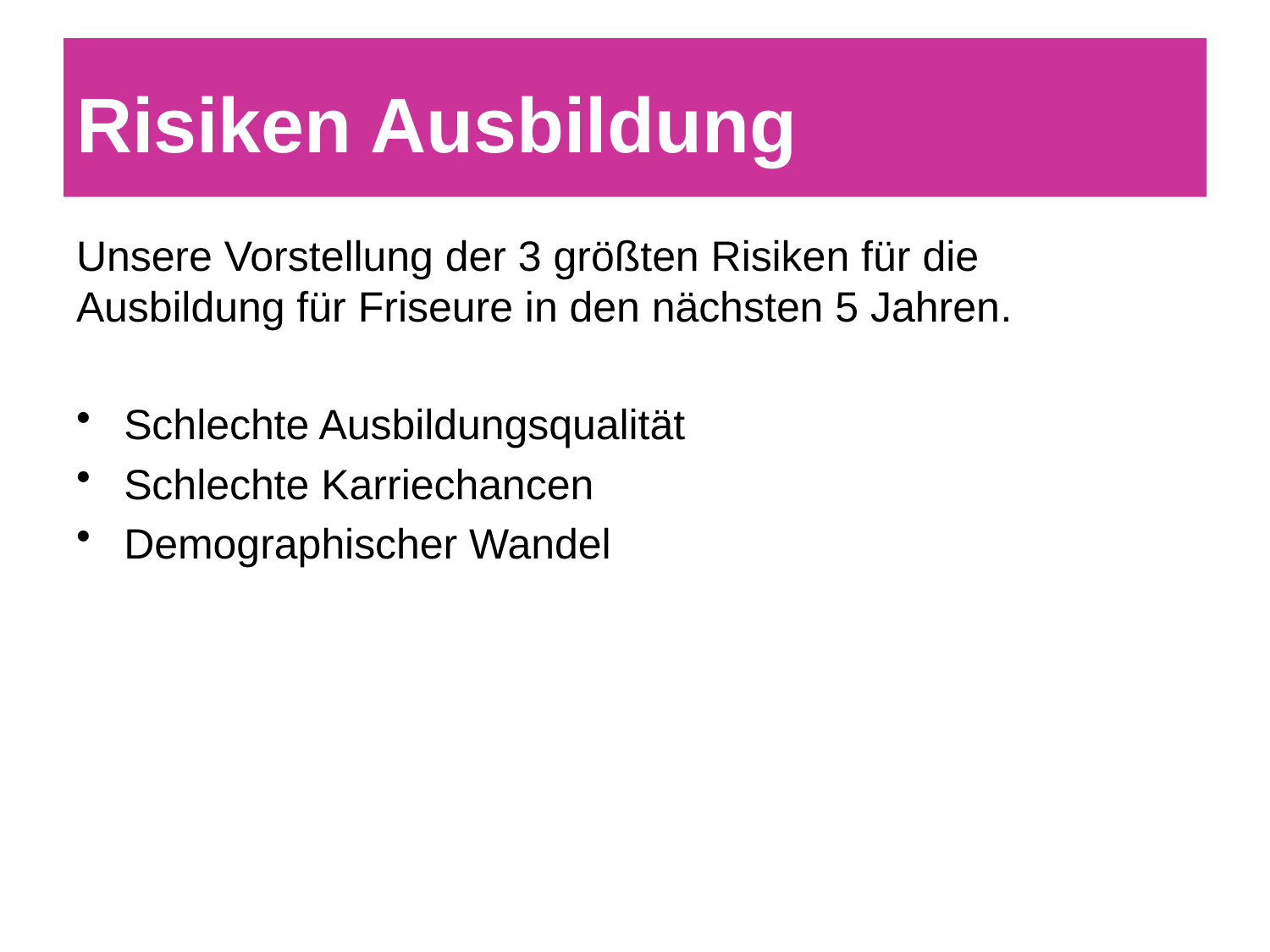

# Risiken Ausbildung
Unsere Vorstellung der 3 größten Risiken für die Ausbildung für Friseure in den nächsten 5 Jahren.

Schlechte Ausbildungsqualität
Schlechte Karriechancen
Demographischer Wandel